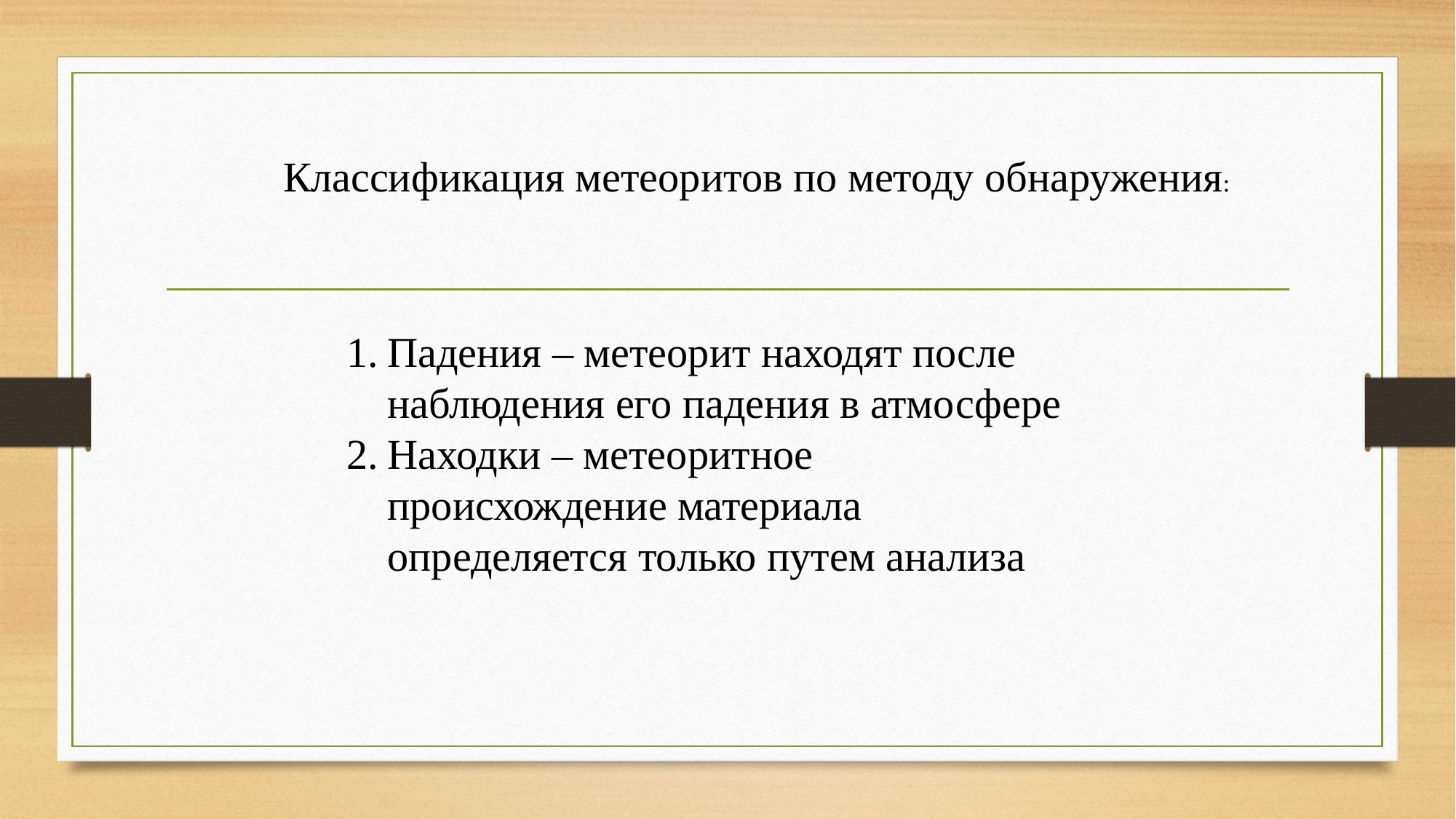

Классификация метеоритов по методу обнаружения:
Падения – метеорит находят после наблюдения его падения в атмосфере
Находки – метеоритное происхождение материала определяется только путем анализа